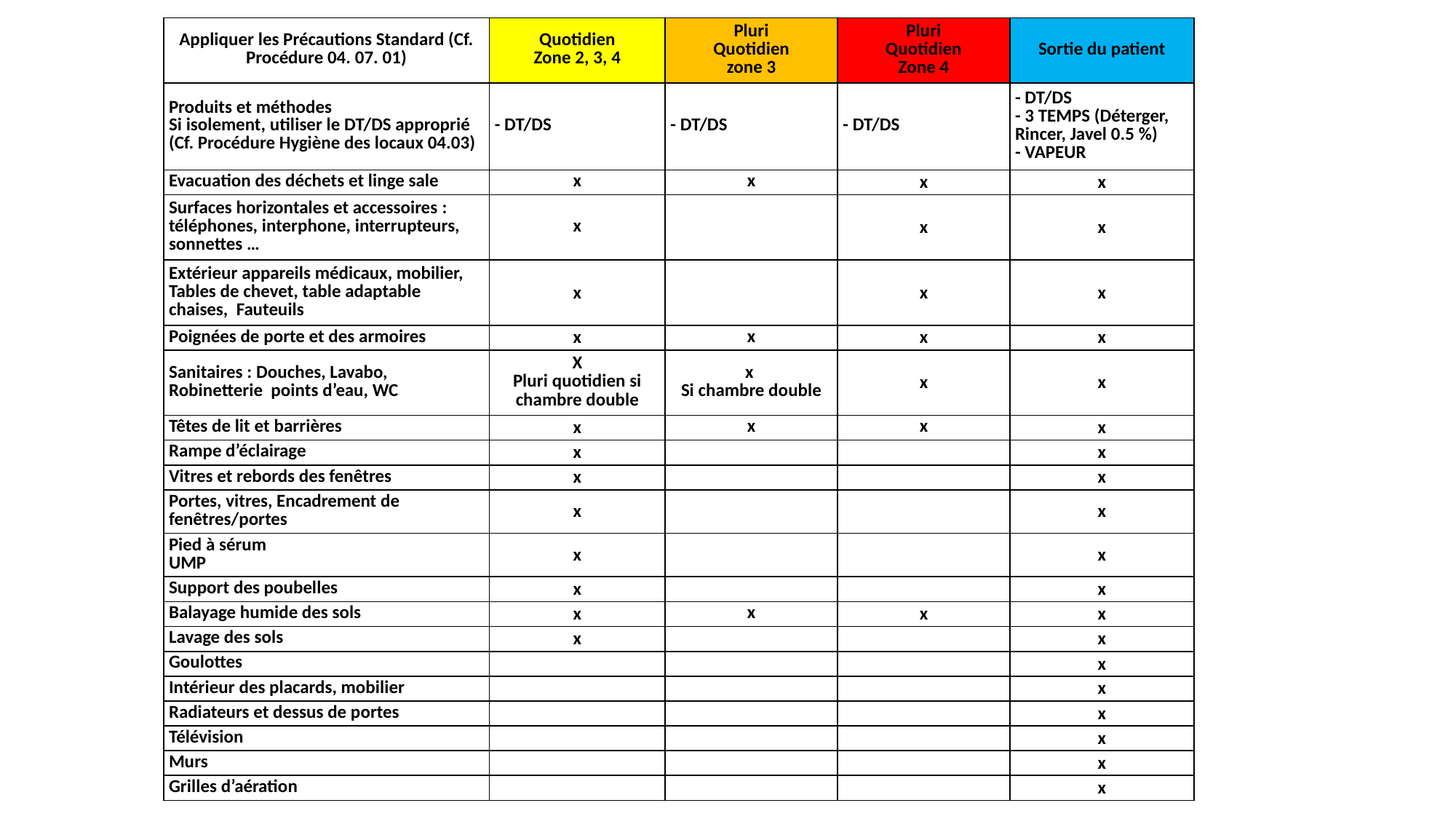

| Appliquer les Précautions Standard (Cf. Procédure 04. 07. 01) | Quotidien Zone 2, 3, 4 | Pluri Quotidien zone 3 | Pluri Quotidien Zone 4 | Sortie du patient |
| --- | --- | --- | --- | --- |
| Produits et méthodes  Si isolement, utiliser le DT/DS approprié (Cf. Procédure Hygiène des locaux 04.03) | - DT/DS | - DT/DS | - DT/DS | - DT/DS - 3 TEMPS (Déterger, Rincer, Javel 0.5 %) - VAPEUR |
| Evacuation des déchets et linge sale | x | x | x | x |
| Surfaces horizontales et accessoires : téléphones, interphone, interrupteurs, sonnettes … | x |  | x | x |
| Extérieur appareils médicaux, mobilier, Tables de chevet, table adaptable chaises, Fauteuils | x |  | x | x |
| Poignées de porte et des armoires | x | x | x | x |
| Sanitaires : Douches, Lavabo, Robinetterie points d’eau, WC | X Pluri quotidien si chambre double | x Si chambre double | x | x |
| Têtes de lit et barrières | x | x | x | x |
| Rampe d’éclairage | x |  |  | x |
| Vitres et rebords des fenêtres | x |  |  | x |
| Portes, vitres, Encadrement de fenêtres/portes | x |  |  | x |
| Pied à sérum UMP | x |  |  | x |
| Support des poubelles | x |  |  | x |
| Balayage humide des sols | x | x | x | x |
| Lavage des sols | x |  |  | x |
| Goulottes |  |  |  | x |
| Intérieur des placards, mobilier |  |  |  | x |
| Radiateurs et dessus de portes |  |  |  | x |
| Télévision |  |  |  | x |
| Murs |  |  |  | x |
| Grilles d’aération |  |  |  | x |